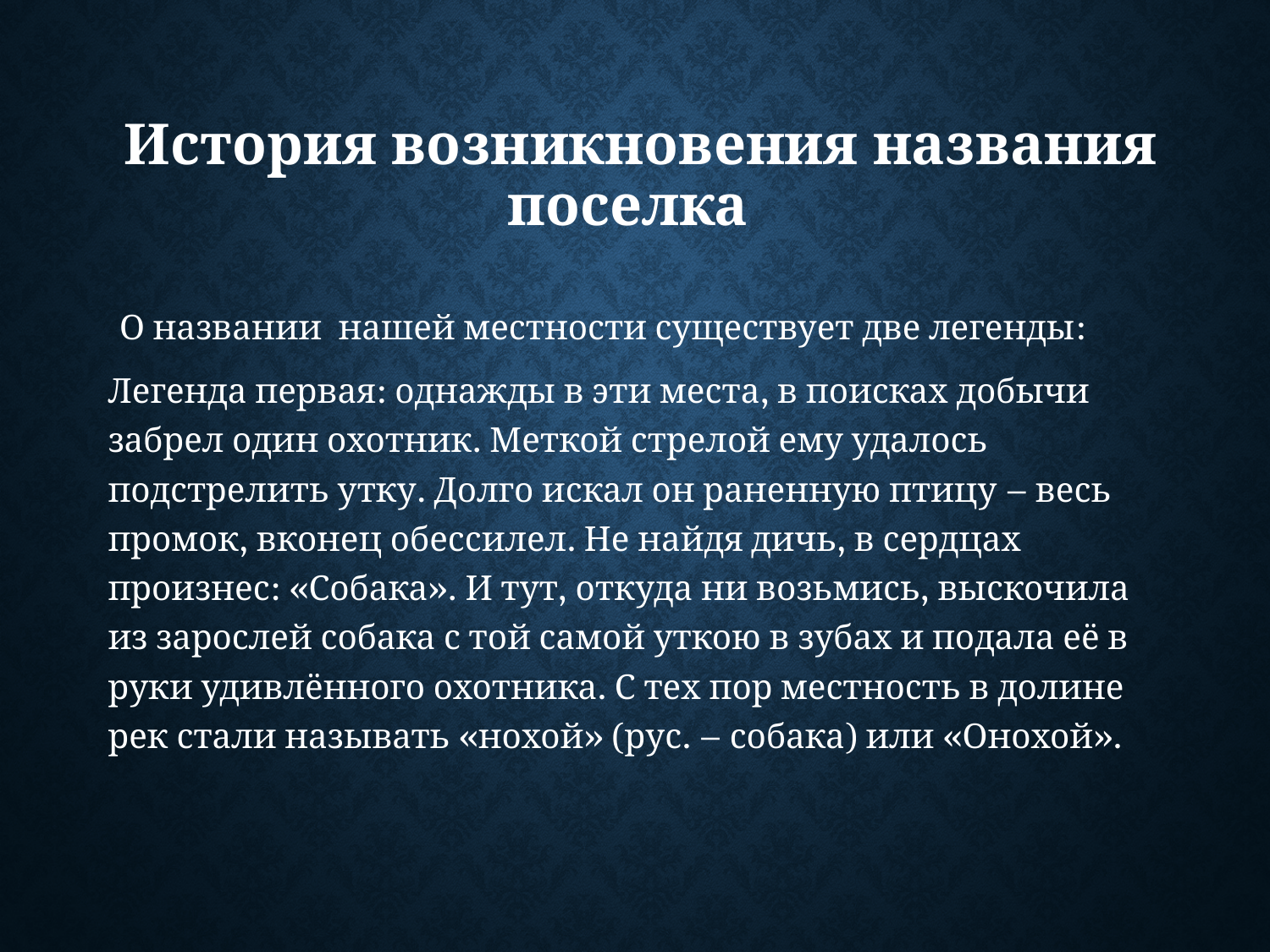

# История возникновения названия поселка
  О названии  нашей местности существует две легенды:
Легенда первая: однажды в эти места, в поисках добычи забрел один охотник. Меткой стрелой ему удалось подстрелить утку. Долго искал он раненную птицу – весь промок, вконец обессилел. Не найдя дичь, в сердцах произнес: «Собака». И тут, откуда ни возьмись, выскочила из зарослей собака с той самой уткою в зубах и подала её в руки удивлённого охотника. С тех пор местность в долине рек стали называть «нохой» (рус. – собака) или «Онохой».